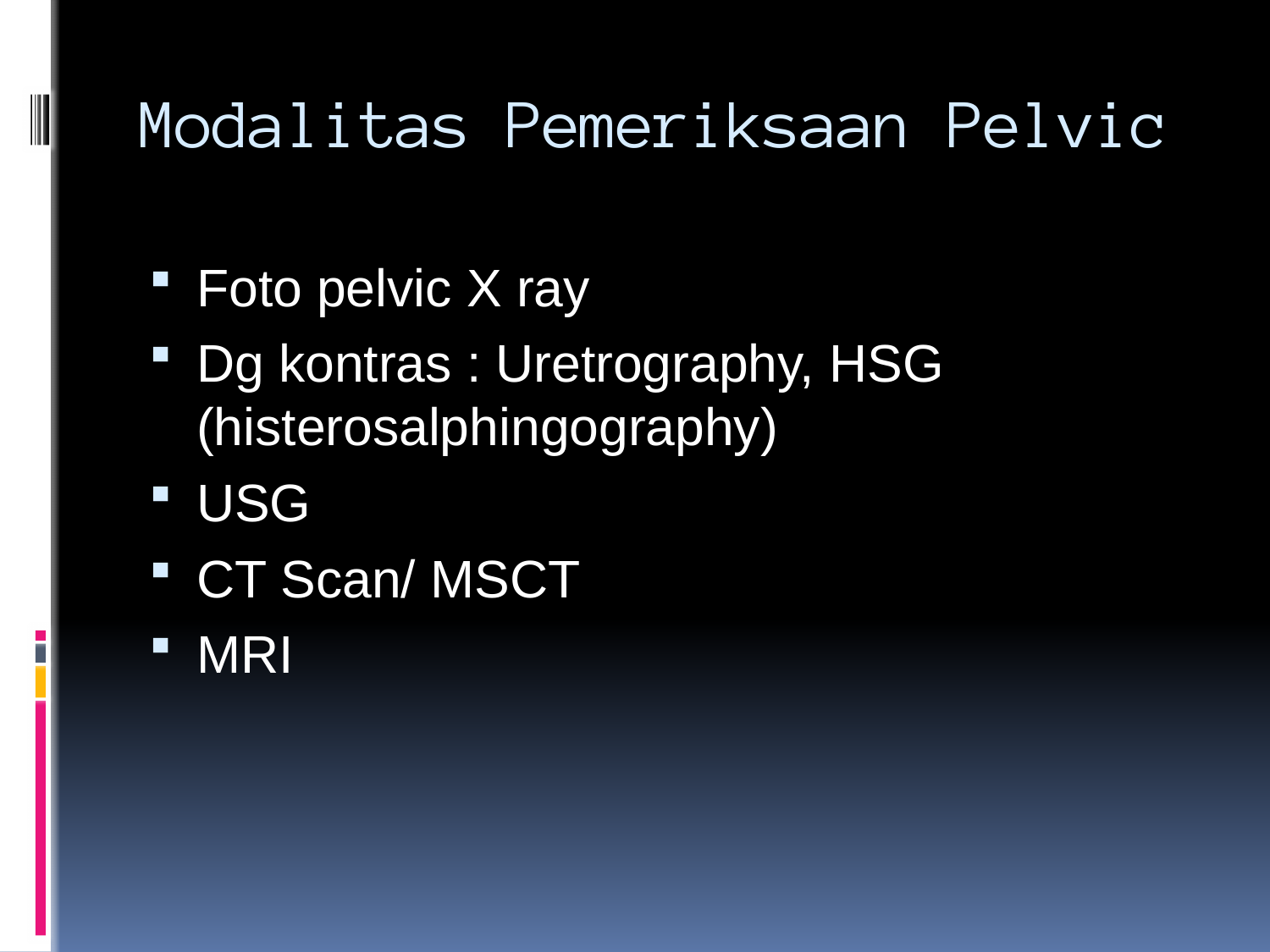

# Modalitas Pemeriksaan Pelvic
Foto pelvic X ray
Dg kontras : Uretrography, HSG (histerosalphingography)
USG
CT Scan/ MSCT
MRI